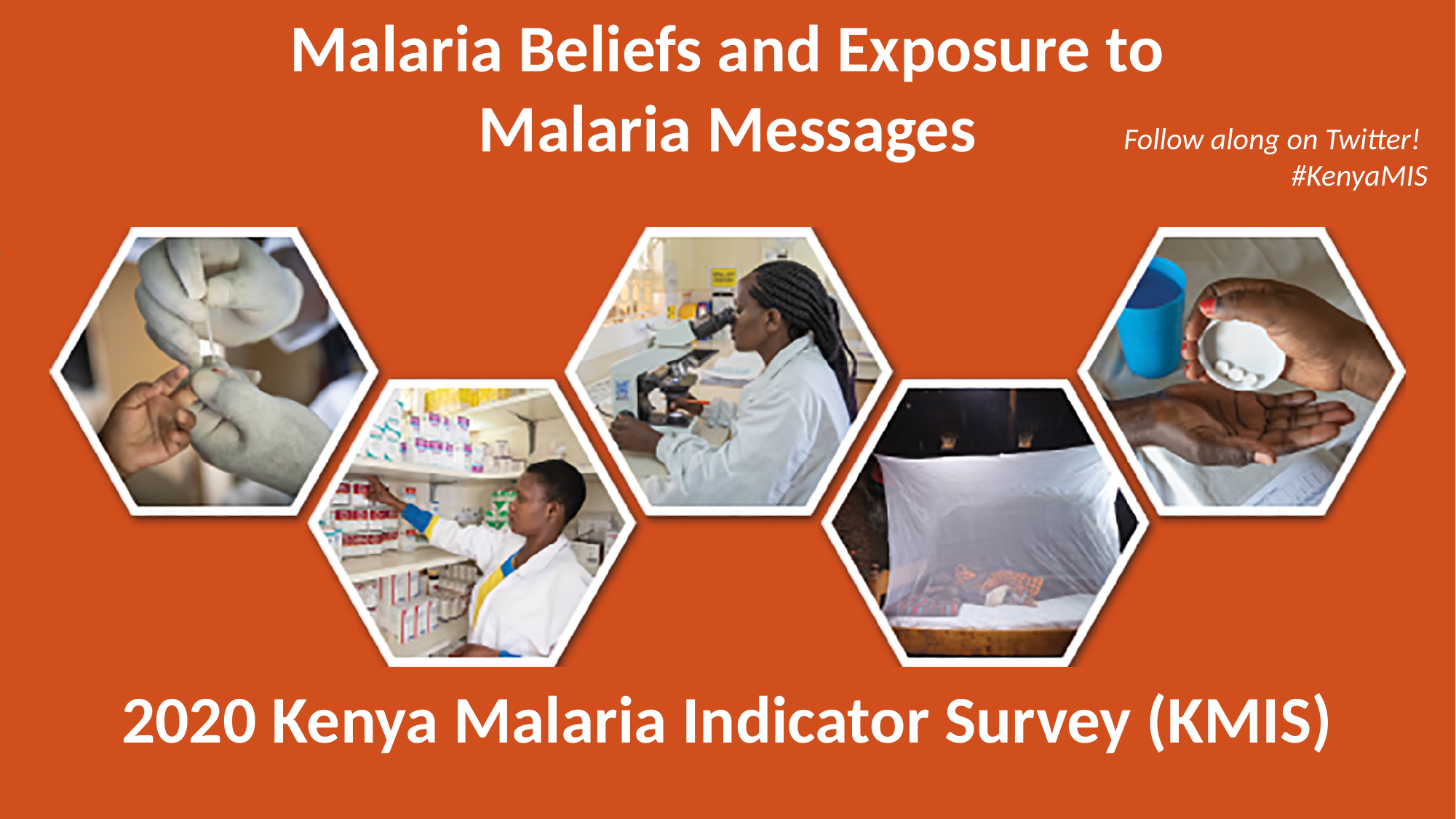

Malaria Beliefs and Exposure to Malaria Messages
Follow along on Twitter!
#KenyaMIS